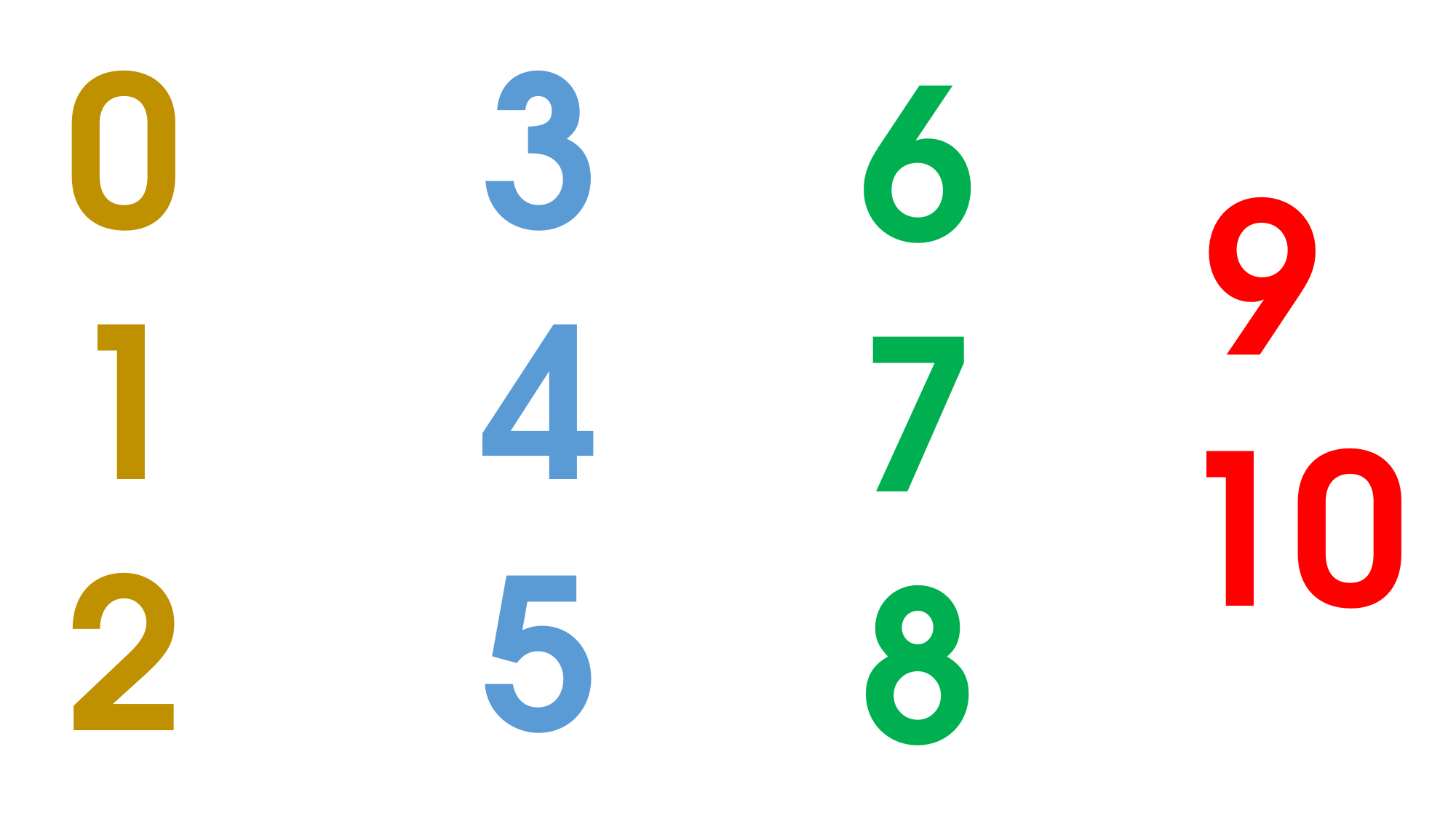

0
1
2
3
4
5

6
7
8

9
10